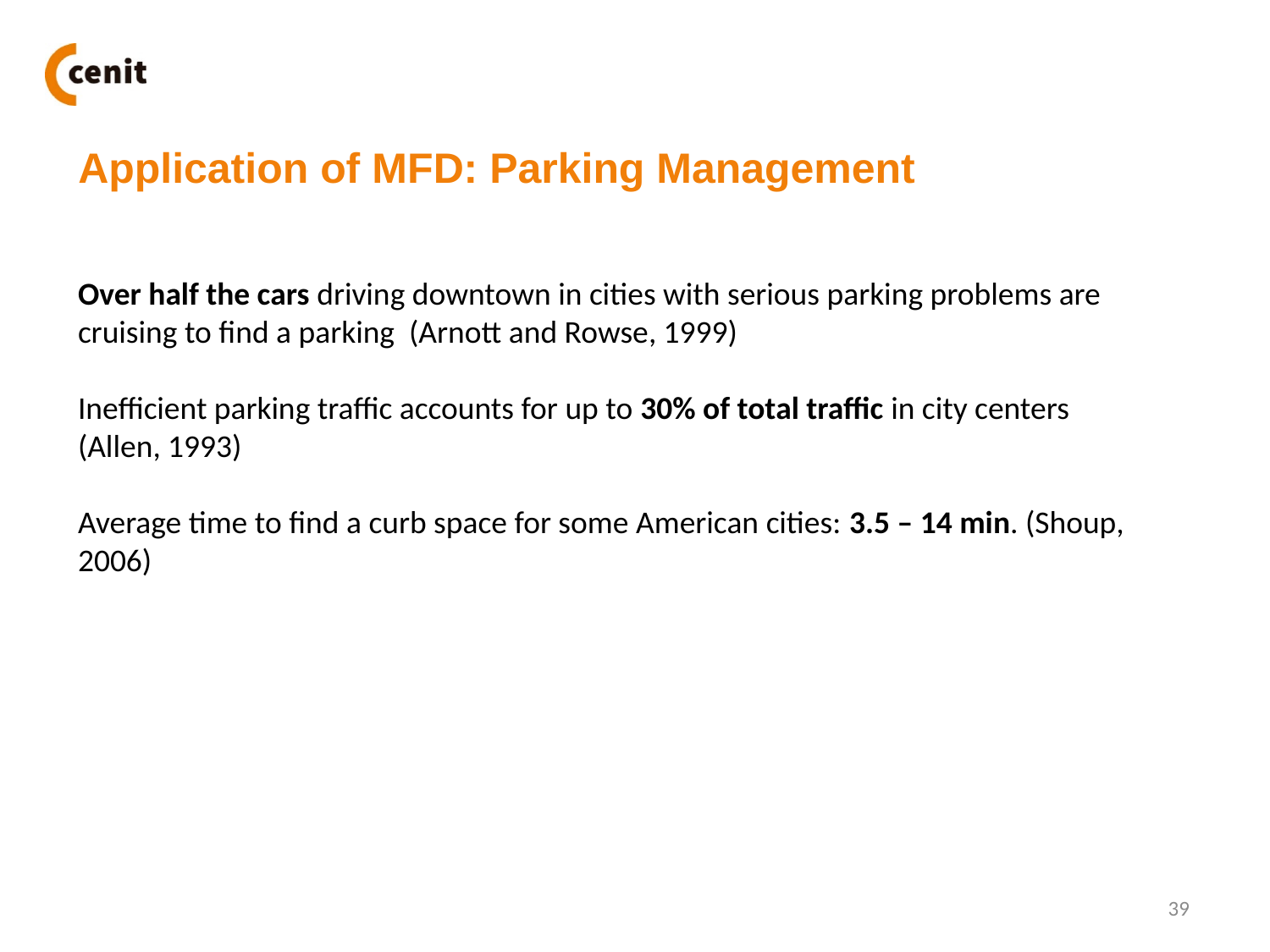

# Application of MFD: Parking Management
Over half the cars driving downtown in cities with serious parking problems are cruising to find a parking  (Arnott and Rowse, 1999)

Inefficient parking traffic accounts for up to 30% of total traffic in city centers (Allen, 1993)

Average time to find a curb space for some American cities: 3.5 – 14 min. (Shoup, 2006)
39